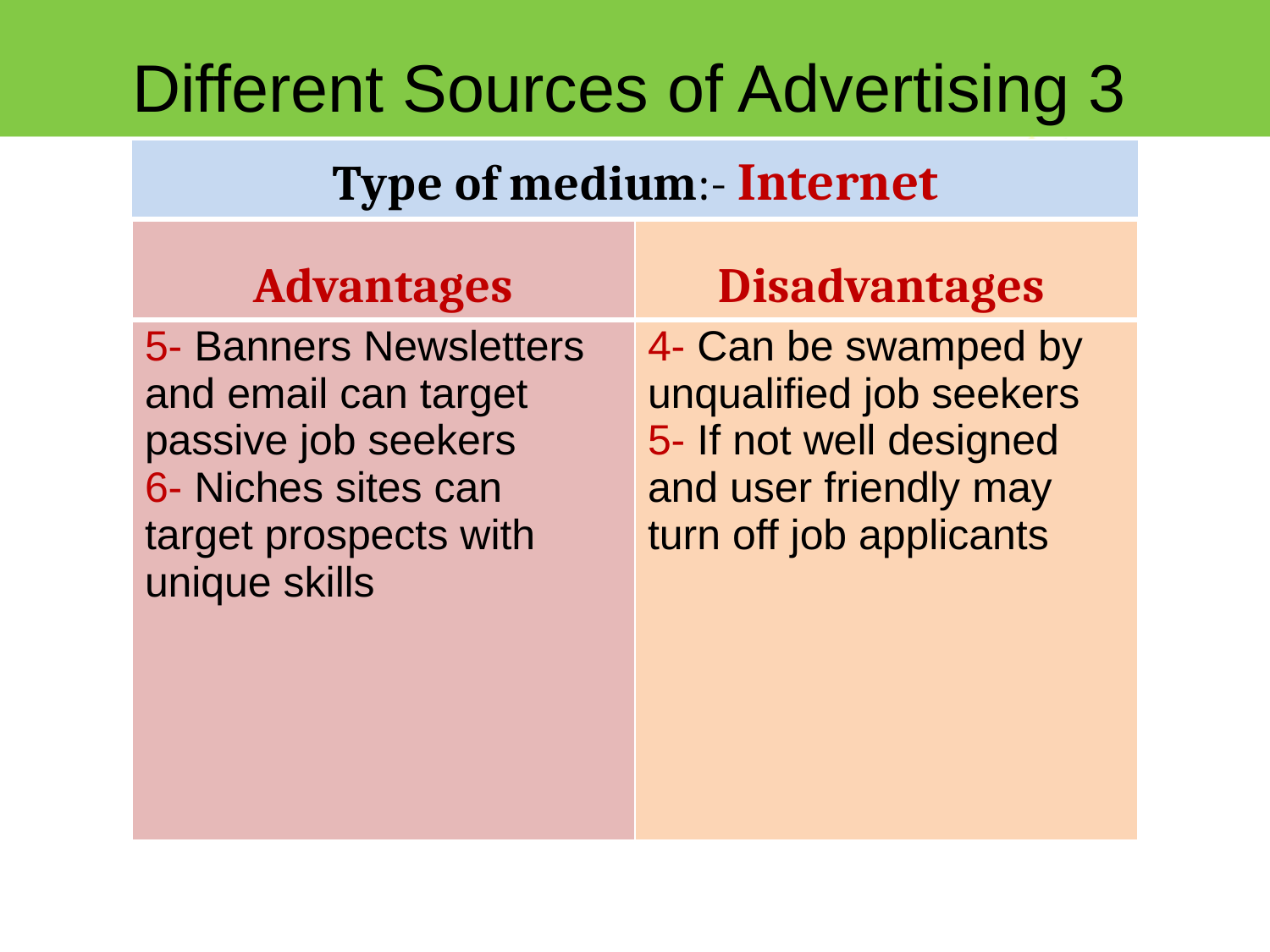

Different Sources of Advertising 3

Type of medium:- Internet
| Advantages | Disadvantages |
| --- | --- |
| 5- Banners Newsletters and email can target passive job seekers 6- Niches sites can target prospects with unique skills | 4- Can be swamped by unqualified job seekers 5- If not well designed and user friendly may turn off job applicants |
| --- | --- |